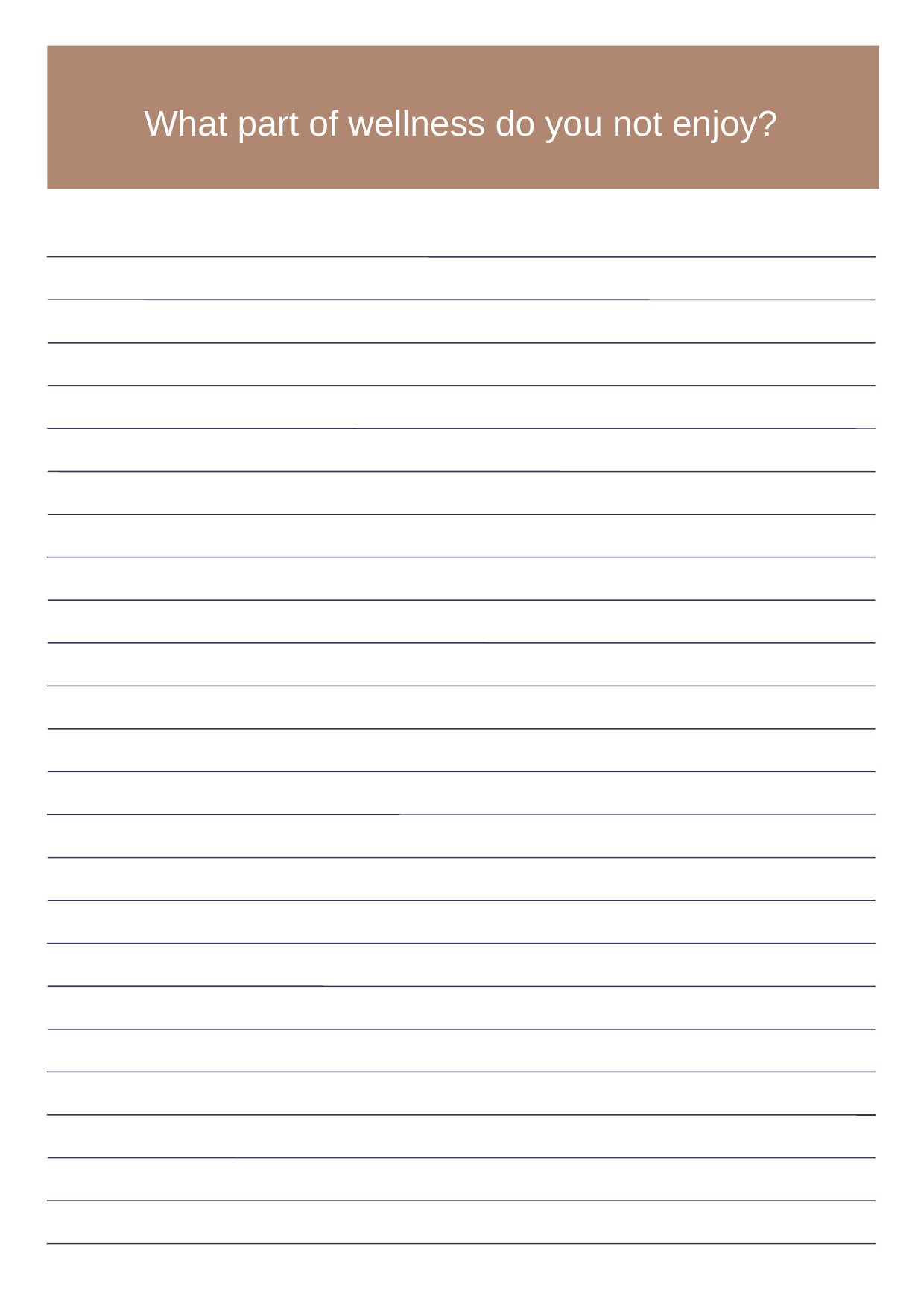

What part of wellness do you not enjoy?